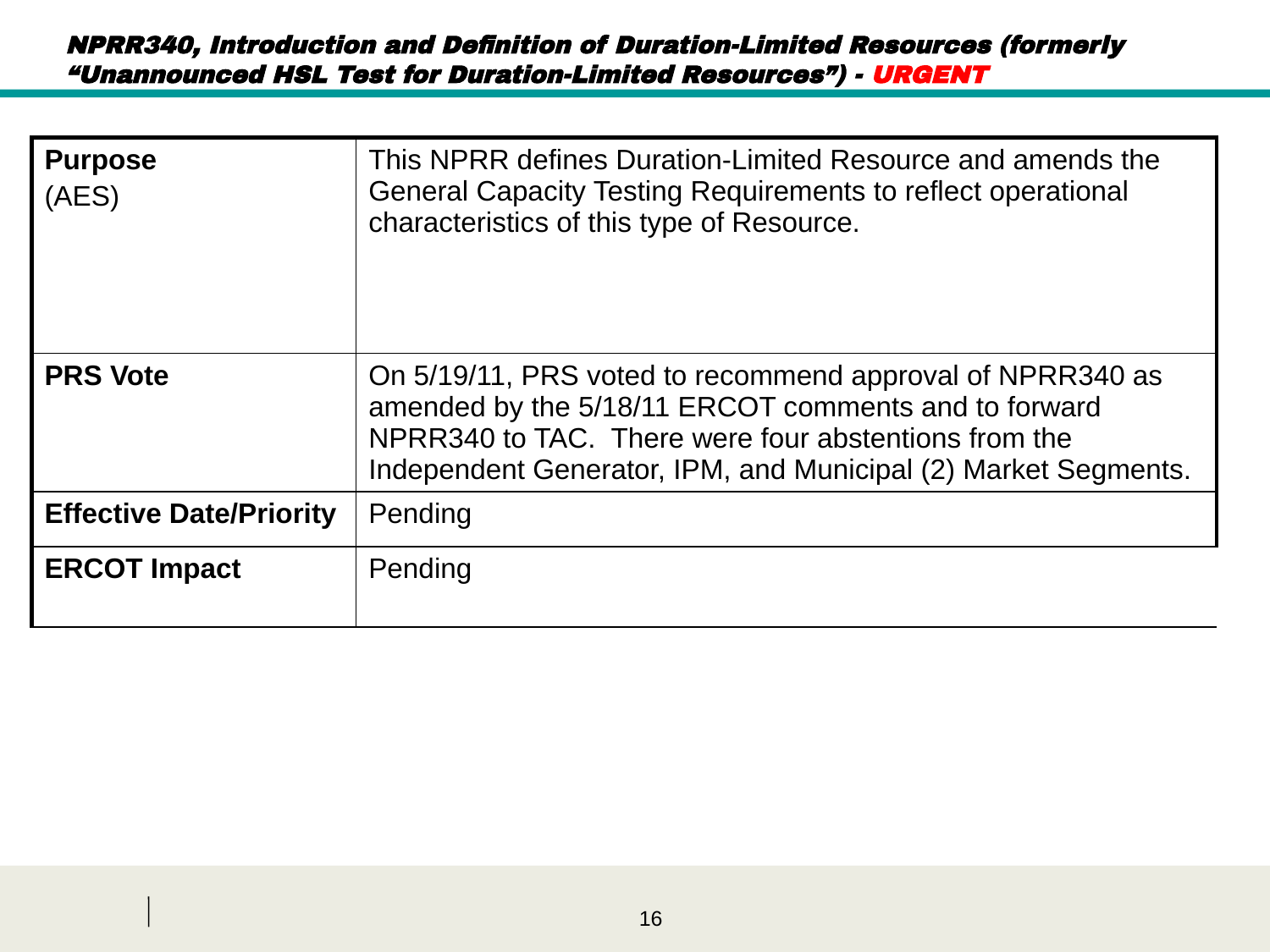

NPRR340, Introduction and Definition of Duration-Limited Resources (formerly “Unannounced HSL Test for Duration-Limited Resources”) - URGENT
| Purpose (AES) | This NPRR defines Duration-Limited Resource and amends the General Capacity Testing Requirements to reflect operational characteristics of this type of Resource. |
| --- | --- |
| PRS Vote | On 5/19/11, PRS voted to recommend approval of NPRR340 as amended by the 5/18/11 ERCOT comments and to forward NPRR340 to TAC. There were four abstentions from the Independent Generator, IPM, and Municipal (2) Market Segments. |
| Effective Date/Priority | Pending |
| ERCOT Impact | Pending |